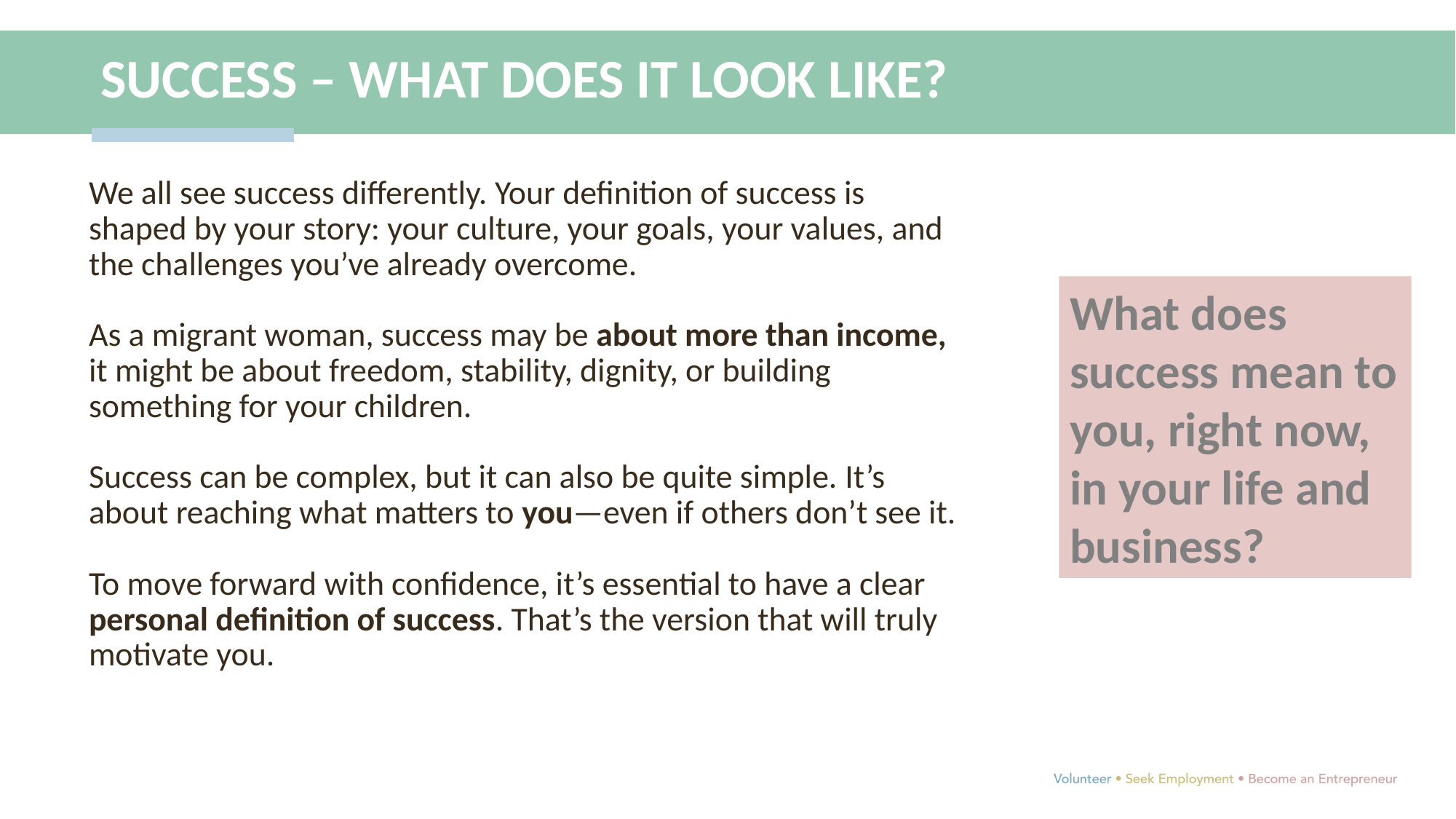

SUCCESS – WHAT DOES IT LOOK LIKE?
We all see success differently. Your definition of success is shaped by your story: your culture, your goals, your values, and the challenges you’ve already overcome.

As a migrant woman, success may be about more than income, it might be about freedom, stability, dignity, or building something for your children.

Success can be complex, but it can also be quite simple. It’s about reaching what matters to you—even if others don’t see it.

To move forward with confidence, it’s essential to have a clear personal definition of success. That’s the version that will truly motivate you.

What does success mean to you, right now, in your life and business?